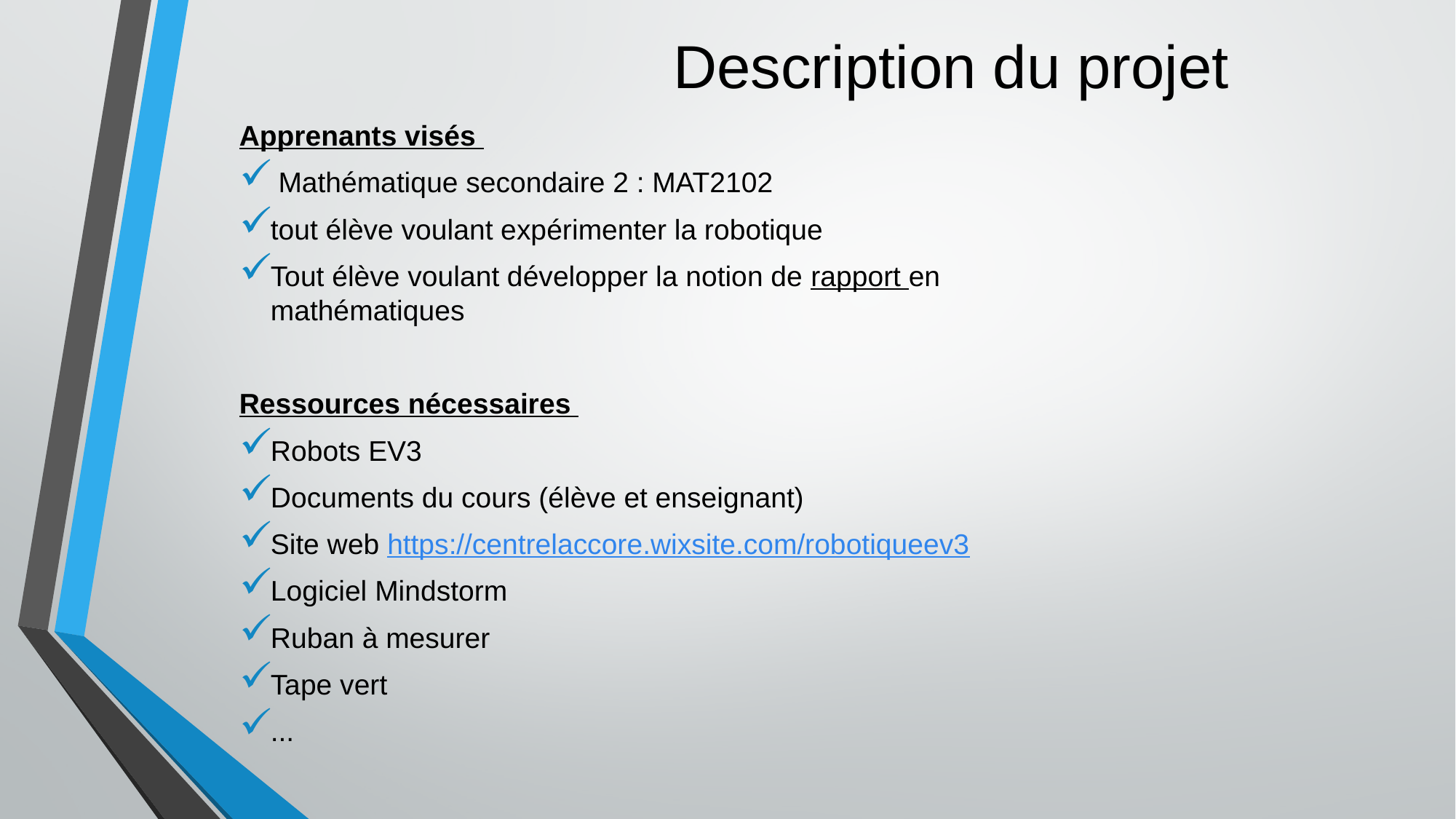

# Description du projet
Apprenants visés
 Mathématique secondaire 2 : MAT2102
tout élève voulant expérimenter la robotique
Tout élève voulant développer la notion de rapport en mathématiques

Ressources nécessaires
Robots EV3
Documents du cours (élève et enseignant)
Site web https://centrelaccore.wixsite.com/robotiqueev3
Logiciel Mindstorm
Ruban à mesurer
Tape vert
...